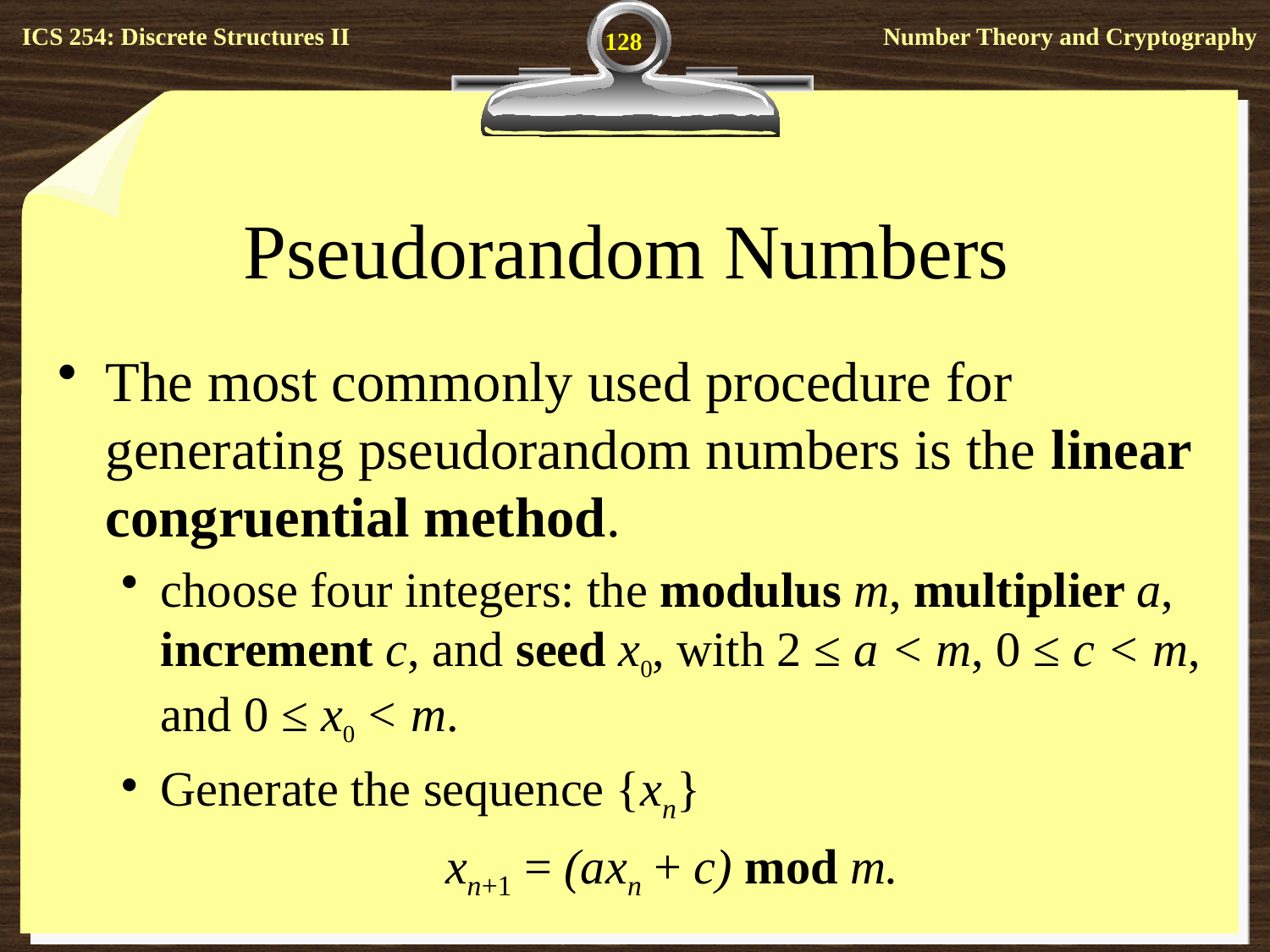

128
# Pseudorandom Numbers
The most commonly used procedure for generating pseudorandom numbers is the linear congruential method.
choose four integers: the modulus m, multiplier a, increment c, and seed x0, with 2 ≤ a < m, 0 ≤ c < m, and 0 ≤ x0 < m.
Generate the sequence {xn}
xn+1 = (axn + c) mod m.